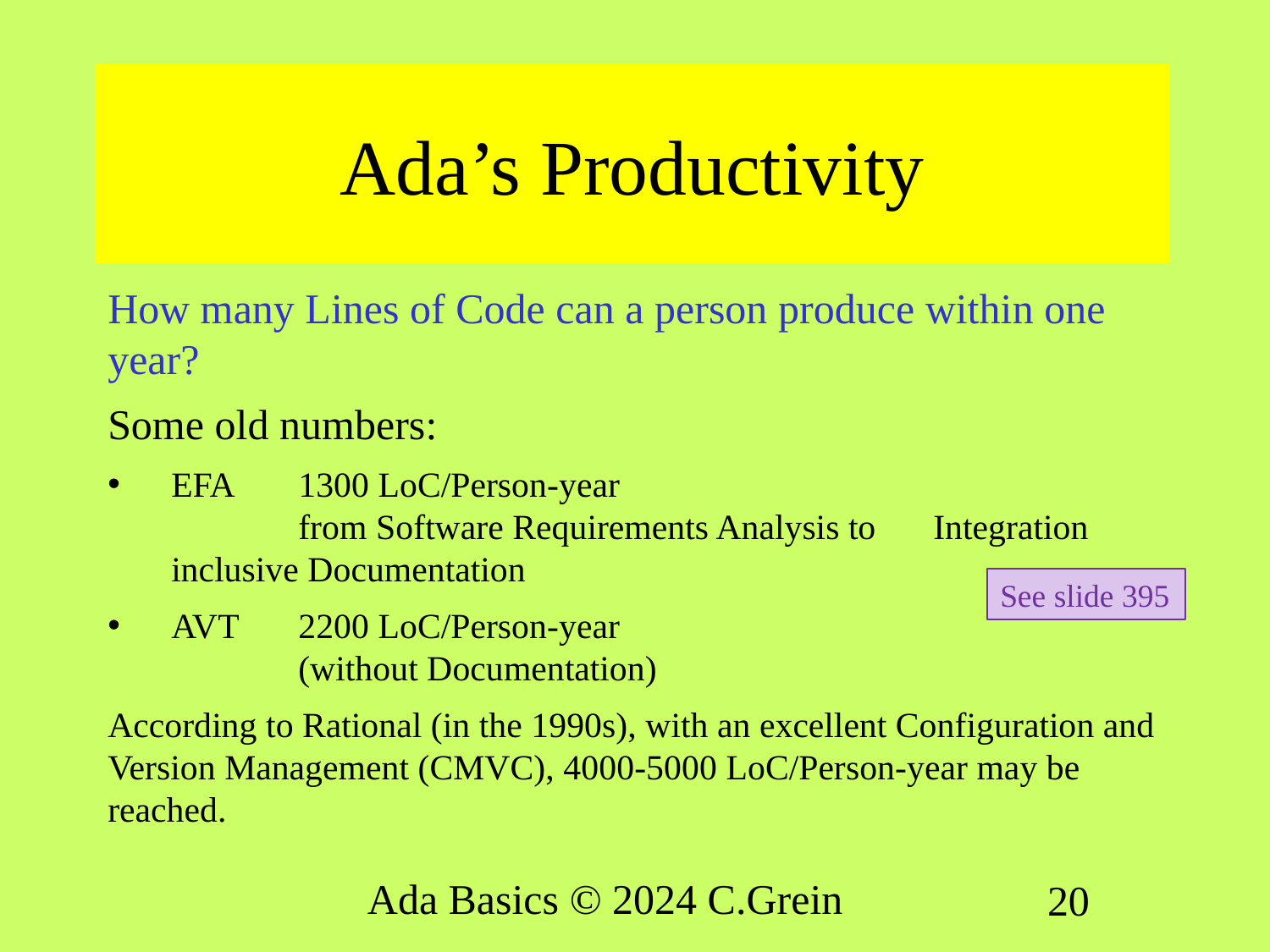

# Ada’s Productivity
How many Lines of Code can a person produce within one year?
Some old numbers:
EFA	1300 LoC/Person-year
	from Software Requirements Analysis to	Integration inclusive Documentation
AVT	2200 LoC/Person-year
	(without Documentation)
According to Rational (in the 1990s), with an excellent Configuration and Version Management (CMVC), 4000-5000 LoC/Person-year may be reached.
See slide 395
Ada Basics © 2024 C.Grein
20